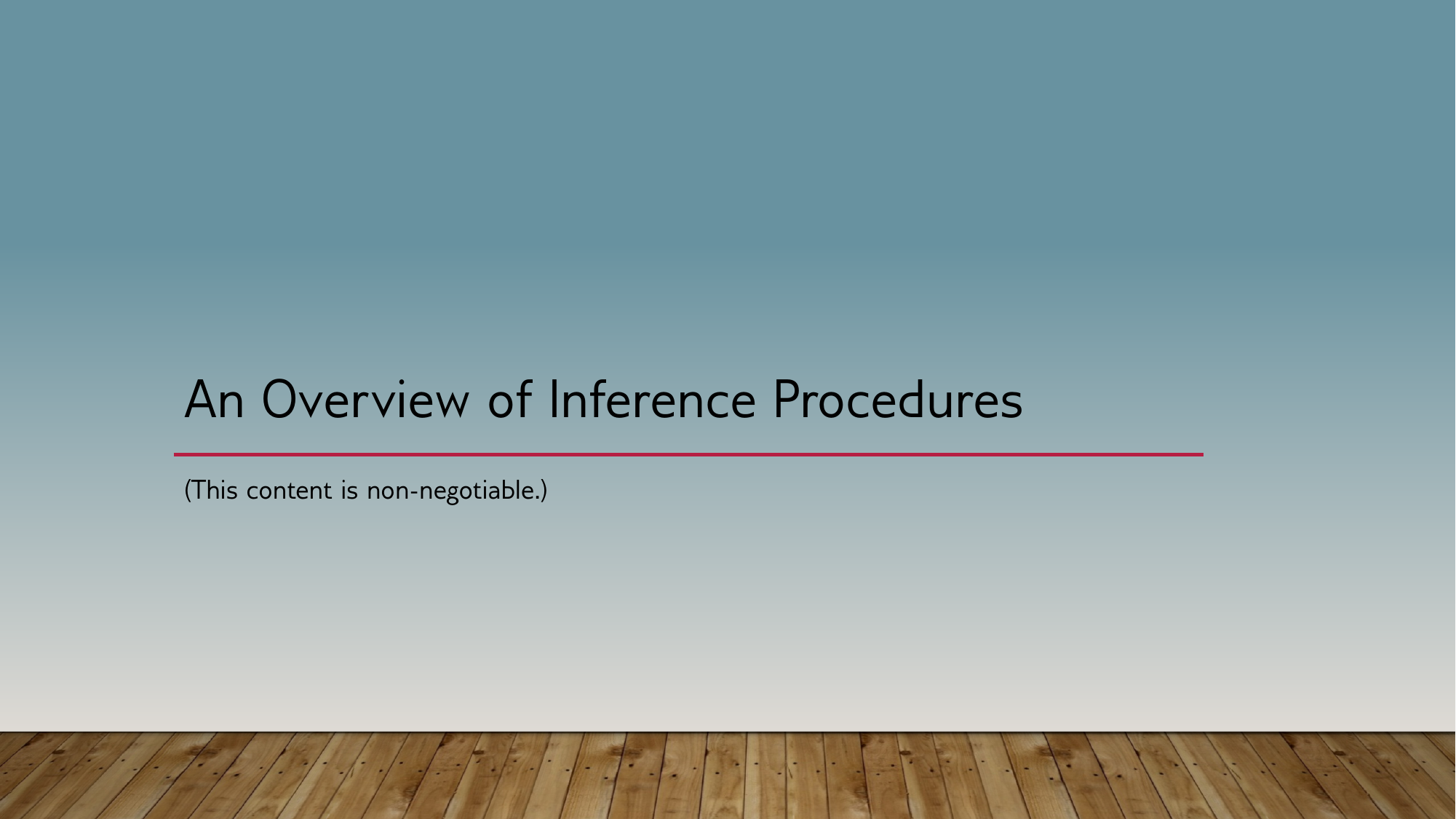

# An Overview of Inference Procedures
(This content is non-negotiable.)